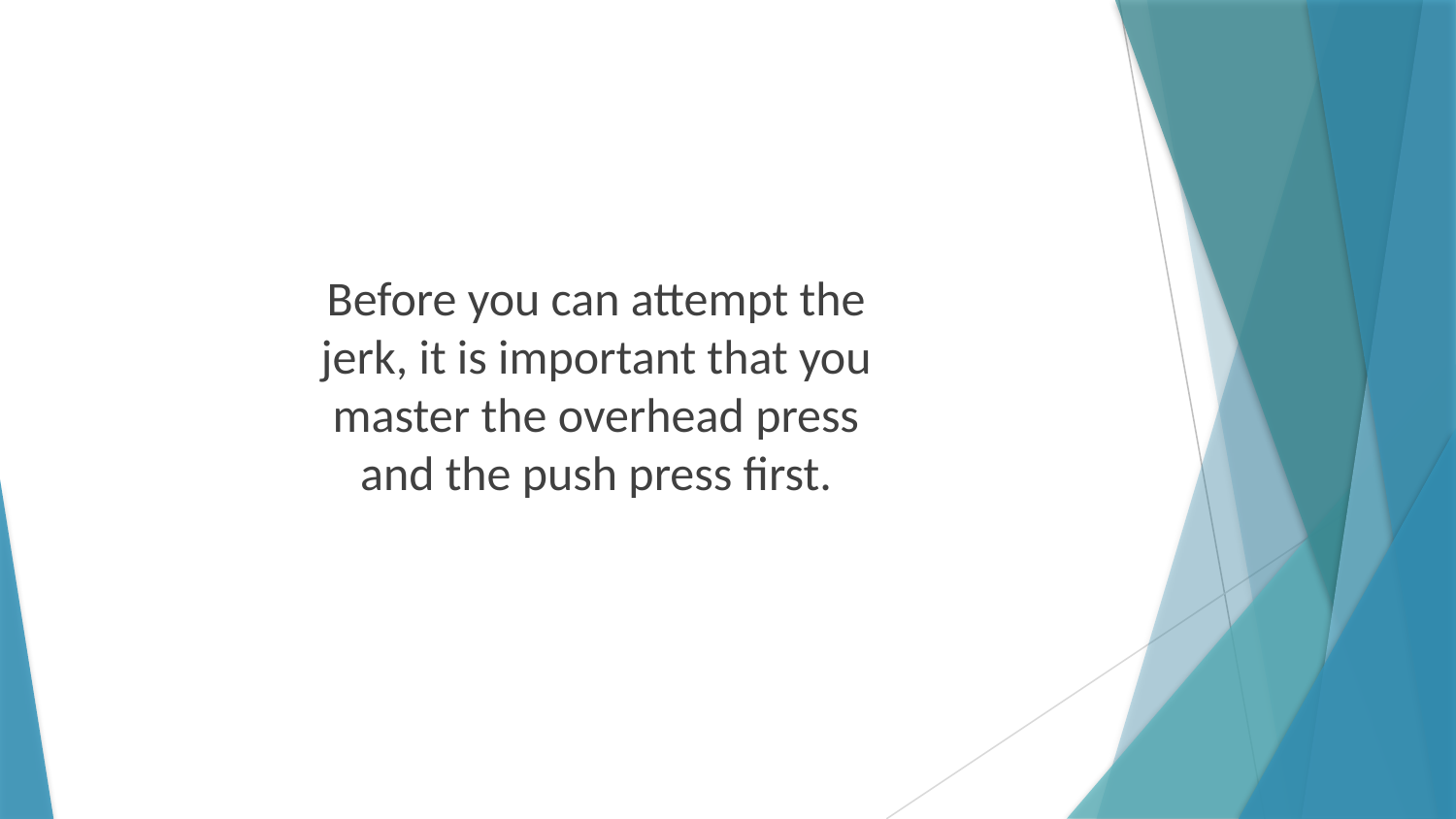

Before you can attempt the jerk, it is important that you master the overhead press and the push press first.